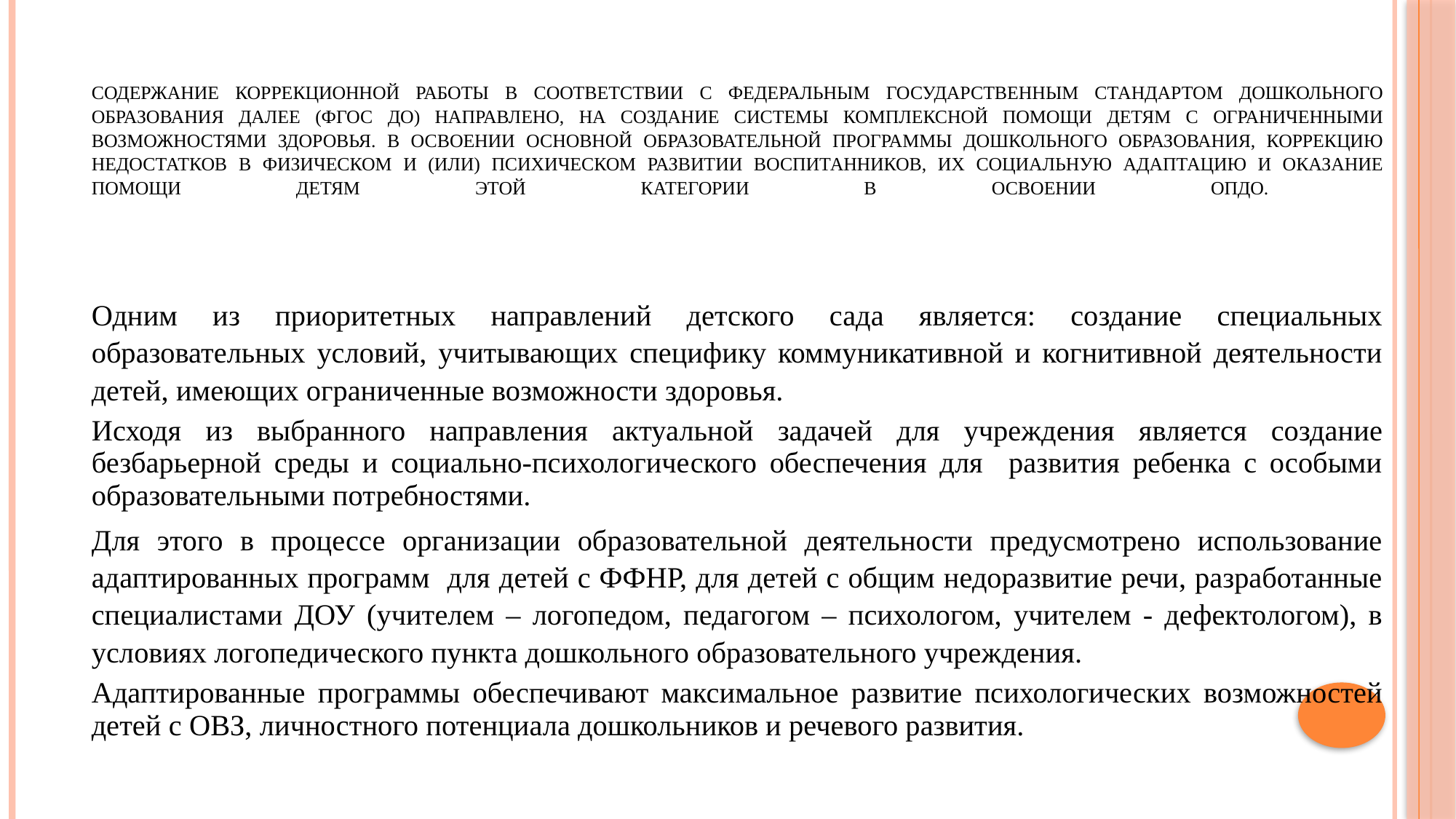

# Содержание коррекционной работы в соответствии с федеральным государственным стандартом дошкольного образования далее (ФГОС ДО) направлено, на создание системы комплексной помощи детям с ограниченными возможностями здоровья. В освоении основной образовательной программы дошкольного образования, коррекцию недостатков в физическом и (или) психическом развитии воспитанников, их социальную адаптацию и оказание помощи детям этой категории в освоении ОПДО.
Одним из приоритетных направлений детского сада является: создание специальных образовательных условий, учитывающих специфику коммуникативной и когнитивной деятельности детей, имеющих ограниченные возможности здоровья.
Исходя из выбранного направления актуальной задачей для учреждения является создание безбарьерной среды и социально-психологического обеспечения для  развития ребенка с особыми образовательными потребностями.
Для этого в процессе организации образовательной деятельности предусмотрено использование адаптированных программ  для детей с ФФНР, для детей с общим недоразвитие речи, разработанные специалистами ДОУ (учителем – логопедом, педагогом – психологом, учителем - дефектологом), в условиях логопедического пункта дошкольного образовательного учреждения.
Адаптированные программы обеспечивают максимальное развитие психологических возможностей детей с ОВЗ, личностного потенциала дошкольников и речевого развития.